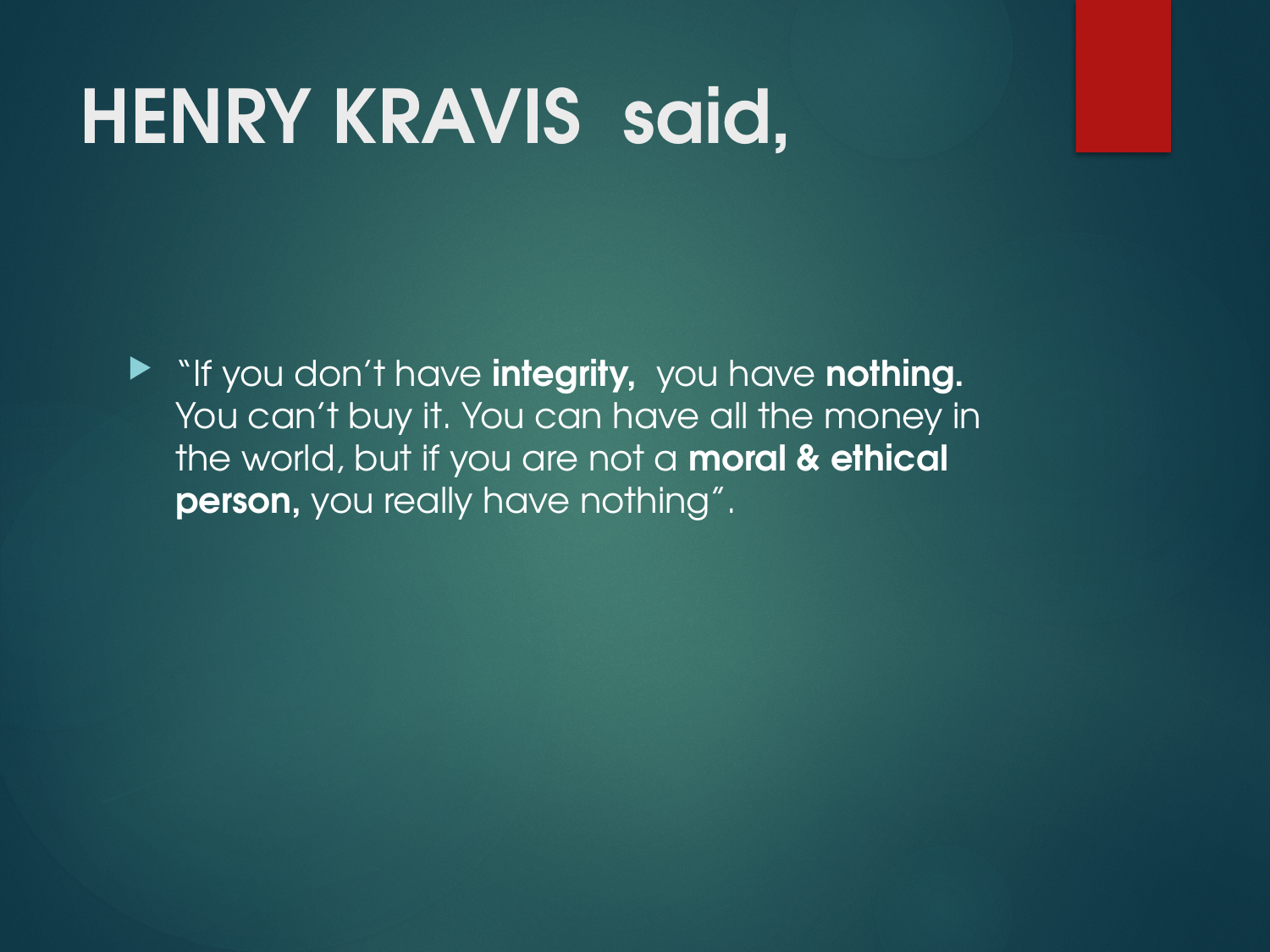

# HENRY KRAVIS  said,

“If you don’t have integrity,  you have nothing.  You can’t buy it. You can have all the money in the world, but if you are not a moral & ethical person, you really have nothing”.